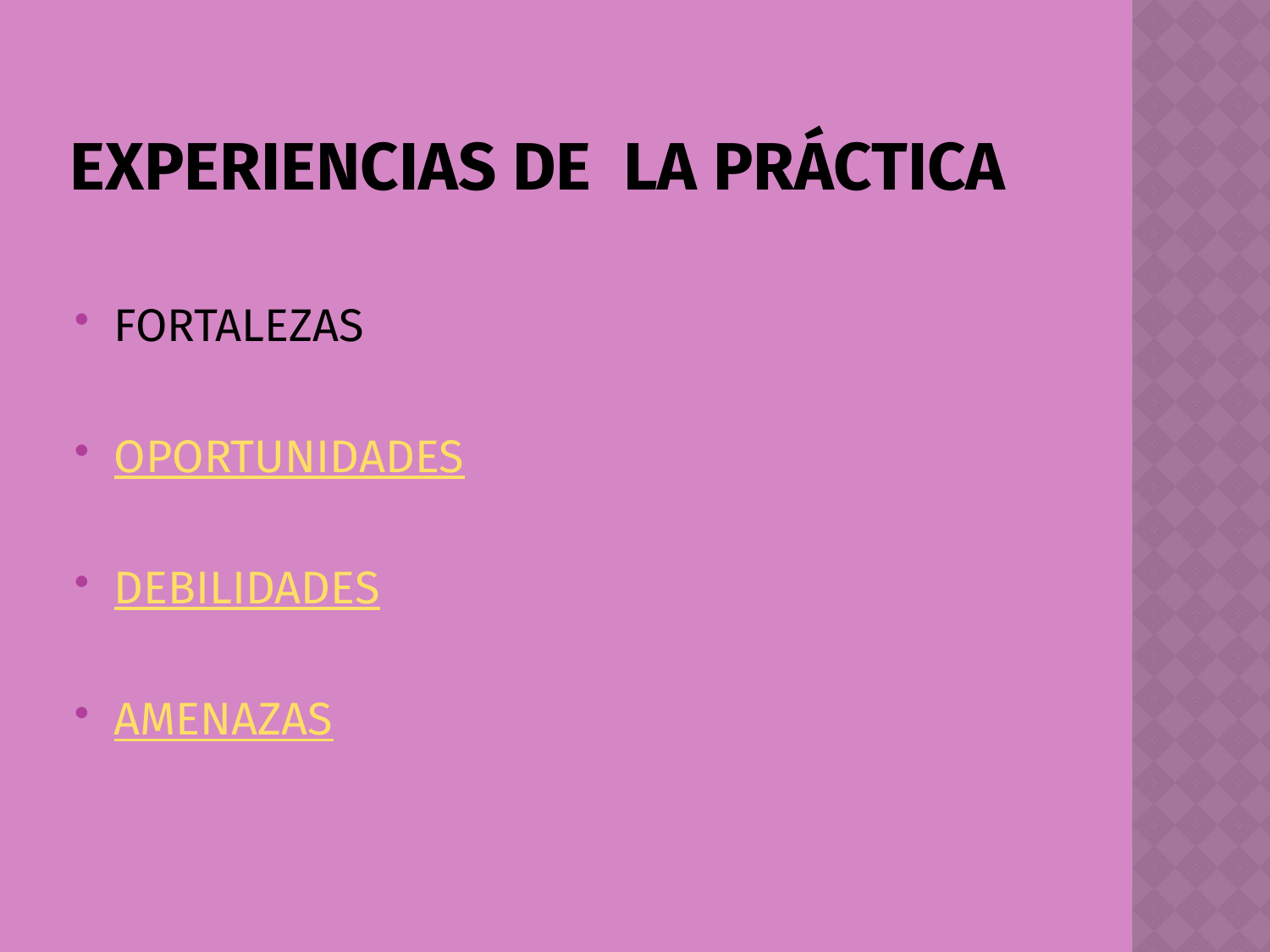

# EXPERIENCIAS DE  LA PRÁCTICA

FORTALEZAS

OPORTUNIDADES

DEBILIDADES

AMENAZAS